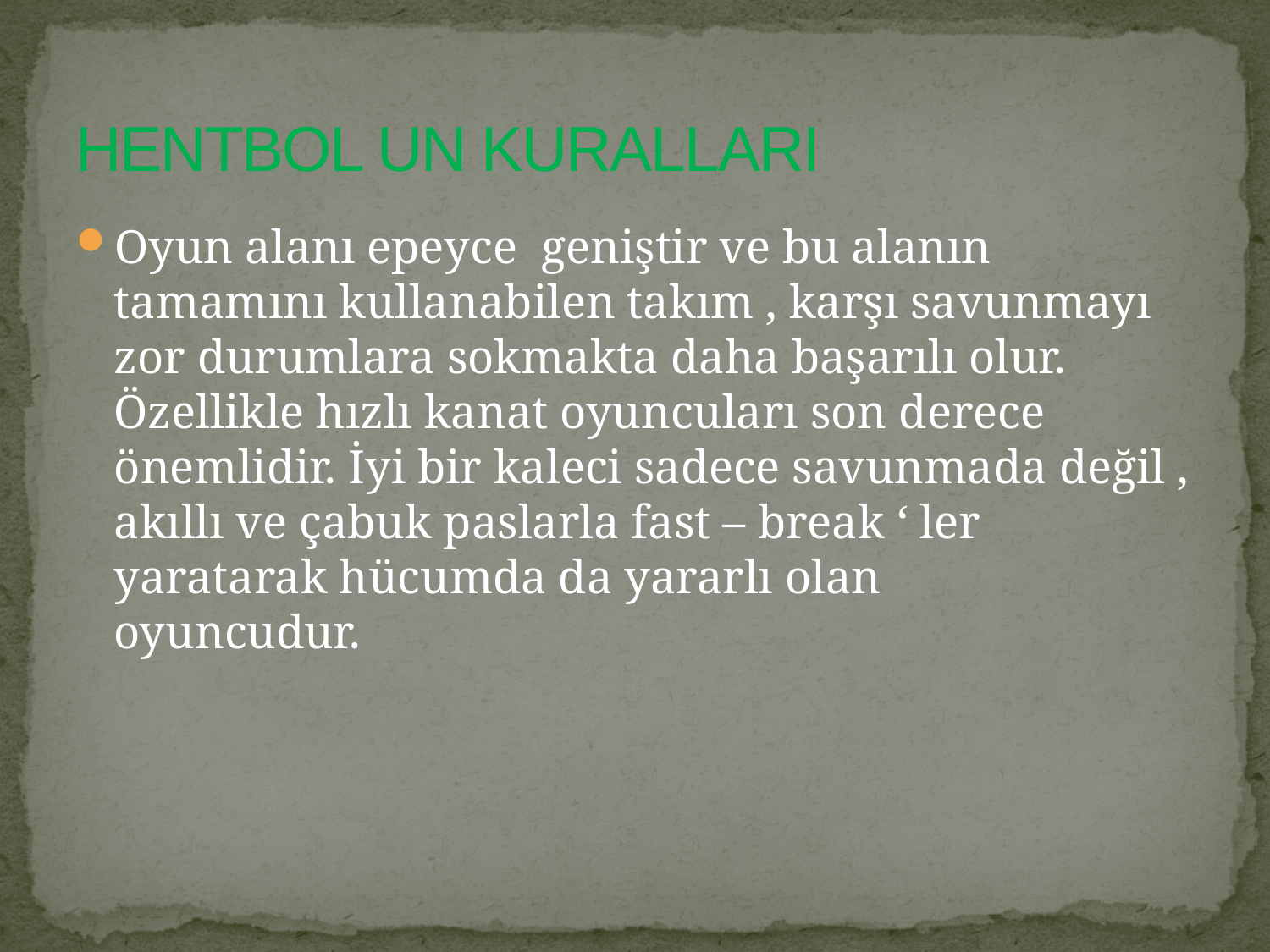

# HENTBOL UN KURALLARI
Oyun alanı epeyce  geniştir ve bu alanın tamamını kullanabilen takım , karşı savunmayı zor durumlara sokmakta daha başarılı olur. Özellikle hızlı kanat oyuncuları son derece önemlidir. İyi bir kaleci sadece savunmada değil , akıllı ve çabuk paslarla fast – break ‘ ler yaratarak hücumda da yararlı olan oyuncudur.